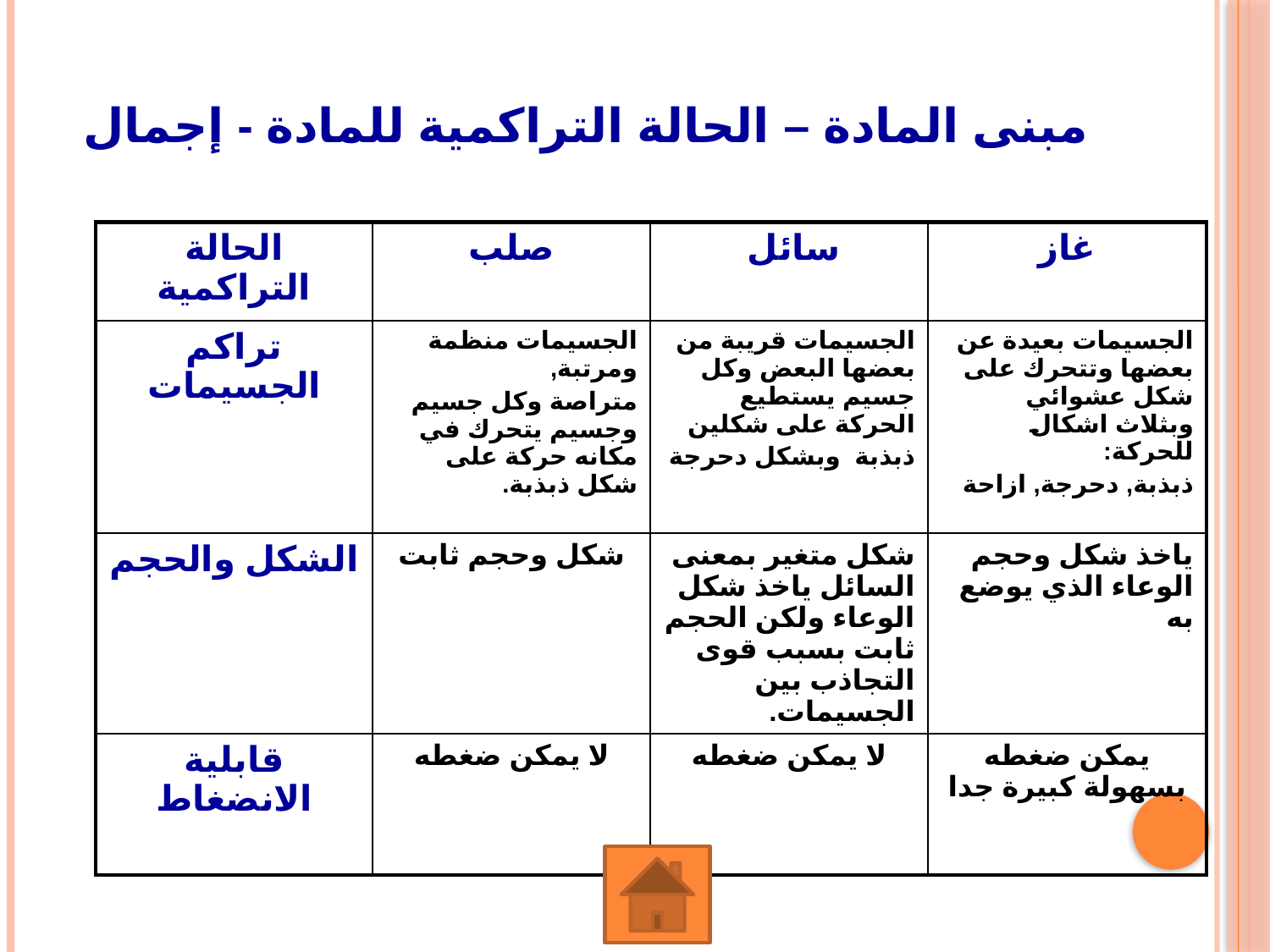

# مبنى المادة – الحالة التراكمية للمادة - إجمال
| الحالة التراكمية | صلب | سائل | غاز |
| --- | --- | --- | --- |
| تراكم الجسيمات | الجسيمات منظمة ومرتبة, متراصة وكل جسيم وجسيم يتحرك في مكانه حركة على شكل ذبذبة. | الجسيمات قريبة من بعضها البعض وكل جسيم يستطيع الحركة على شكلين ذبذبة وبشكل دحرجة | الجسيمات بعيدة عن بعضها وتتحرك على شكل عشوائي وبثلاث اشكال للحركة: ذبذبة, دحرجة, ازاحة |
| الشكل والحجم | شكل وحجم ثابت | شكل متغير بمعنى السائل ياخذ شكل الوعاء ولكن الحجم ثابت بسبب قوى التجاذب بين الجسيمات. | ياخذ شكل وحجم الوعاء الذي يوضع به |
| قابلية الانضغاط | لا يمكن ضغطه | لا يمكن ضغطه | يمكن ضغطه بسهولة كبيرة جدا |